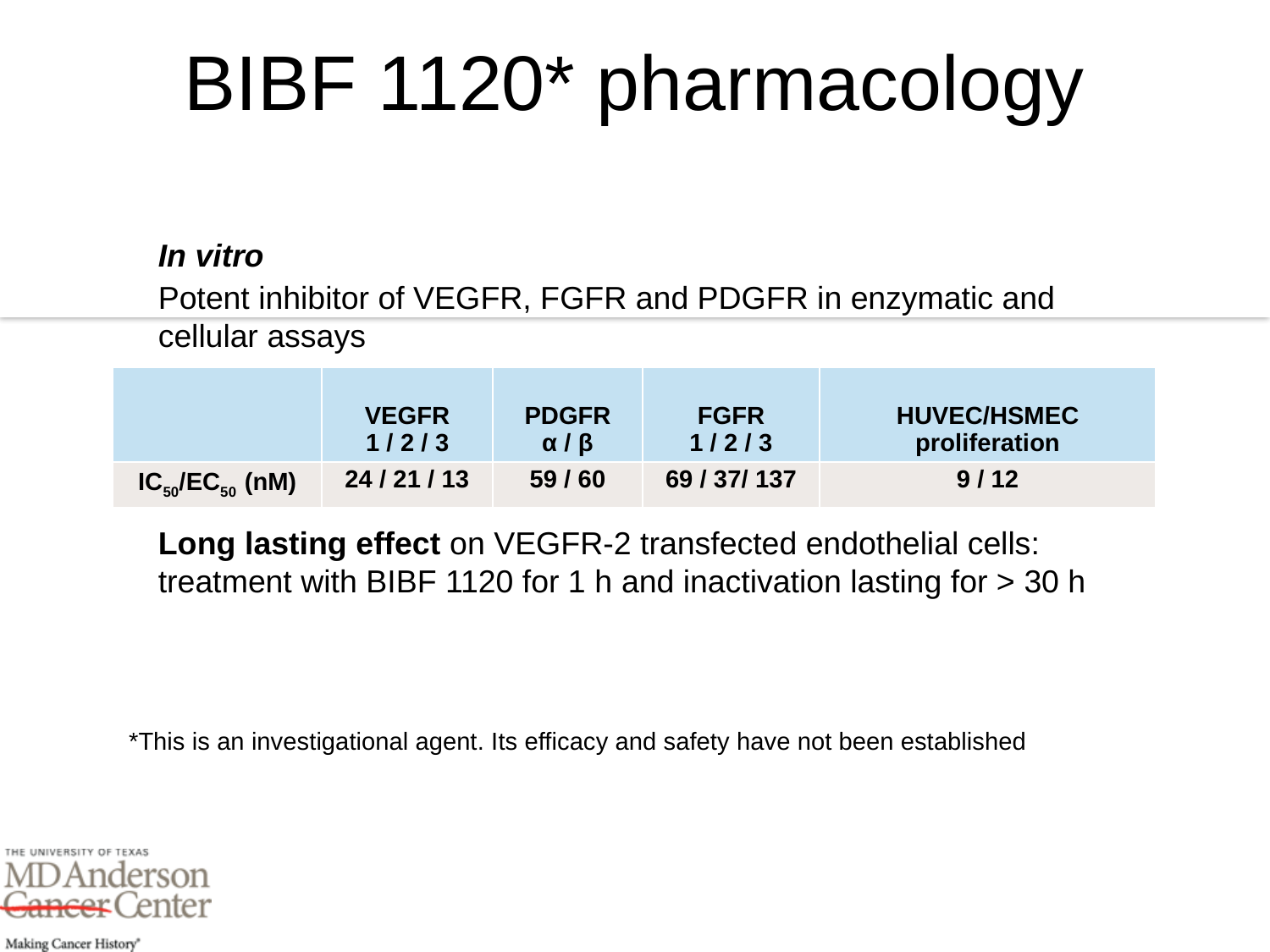

# BIBF 1120* pharmacology
In vitro
Potent inhibitor of VEGFR, FGFR and PDGFR in enzymatic and cellular assays

Long lasting effect on VEGFR-2 transfected endothelial cells: treatment with BIBF 1120 for 1 h and inactivation lasting for > 30 h

|  | VEGFR 1 / 2 / 3 | PDGFR α / β | FGFR 1 / 2 / 3 | HUVEC/HSMEC proliferation |
| --- | --- | --- | --- | --- |
| IC50/EC50 (nM) | 24 / 21 / 13 | 59 / 60 | 69 / 37/ 137 | 9 / 12 |
*This is an investigational agent. Its efficacy and safety have not been established